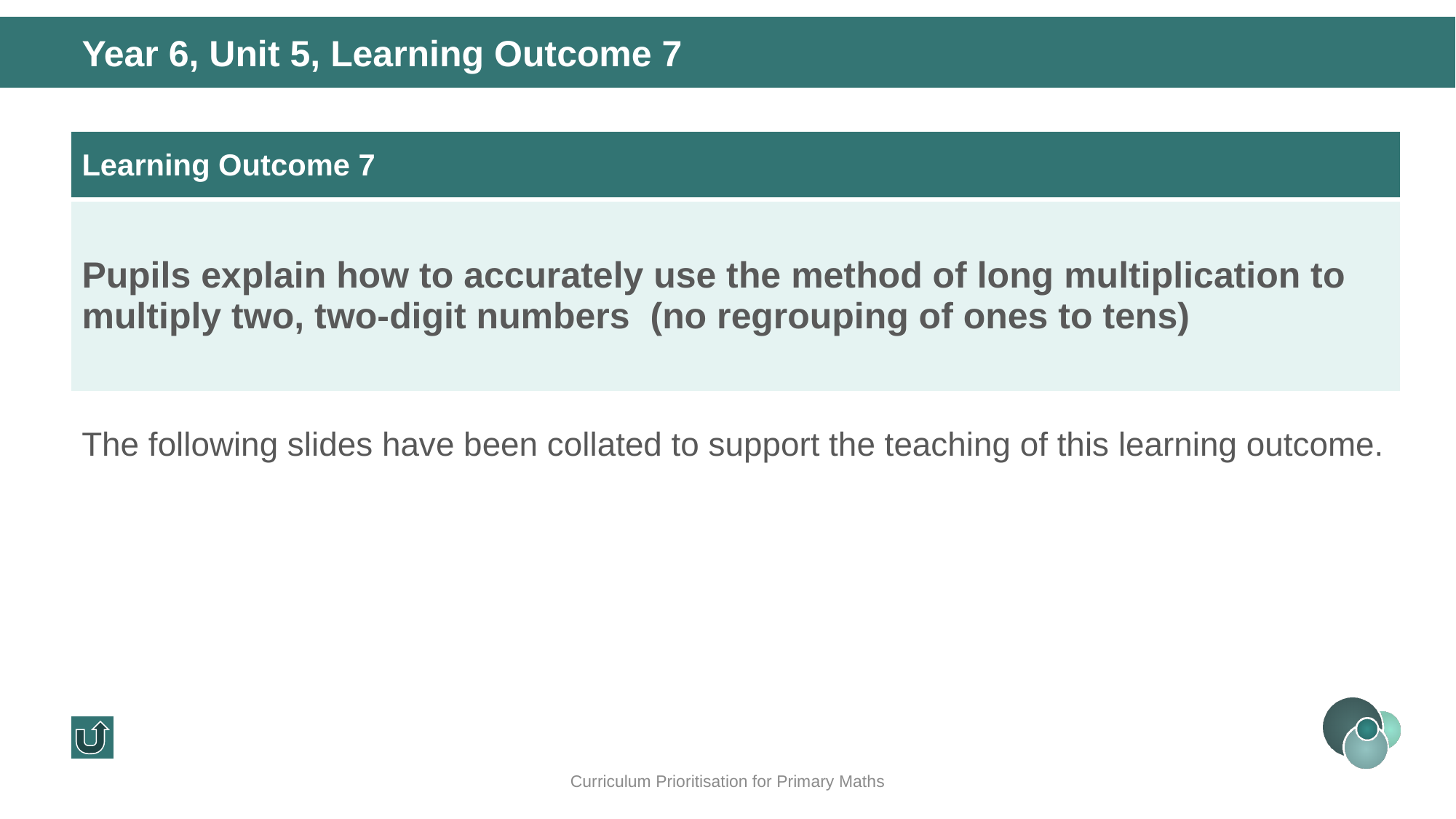

Year 6, Unit 5, Learning Outcome 7
| Learning Outcome 7 |
| --- |
| Pupils explain how to accurately use the method of long multiplication to multiply two, two-digit numbers (no regrouping of ones to tens) |
The following slides have been collated to support the teaching of this learning outcome.

Curriculum Prioritisation for Primary Maths